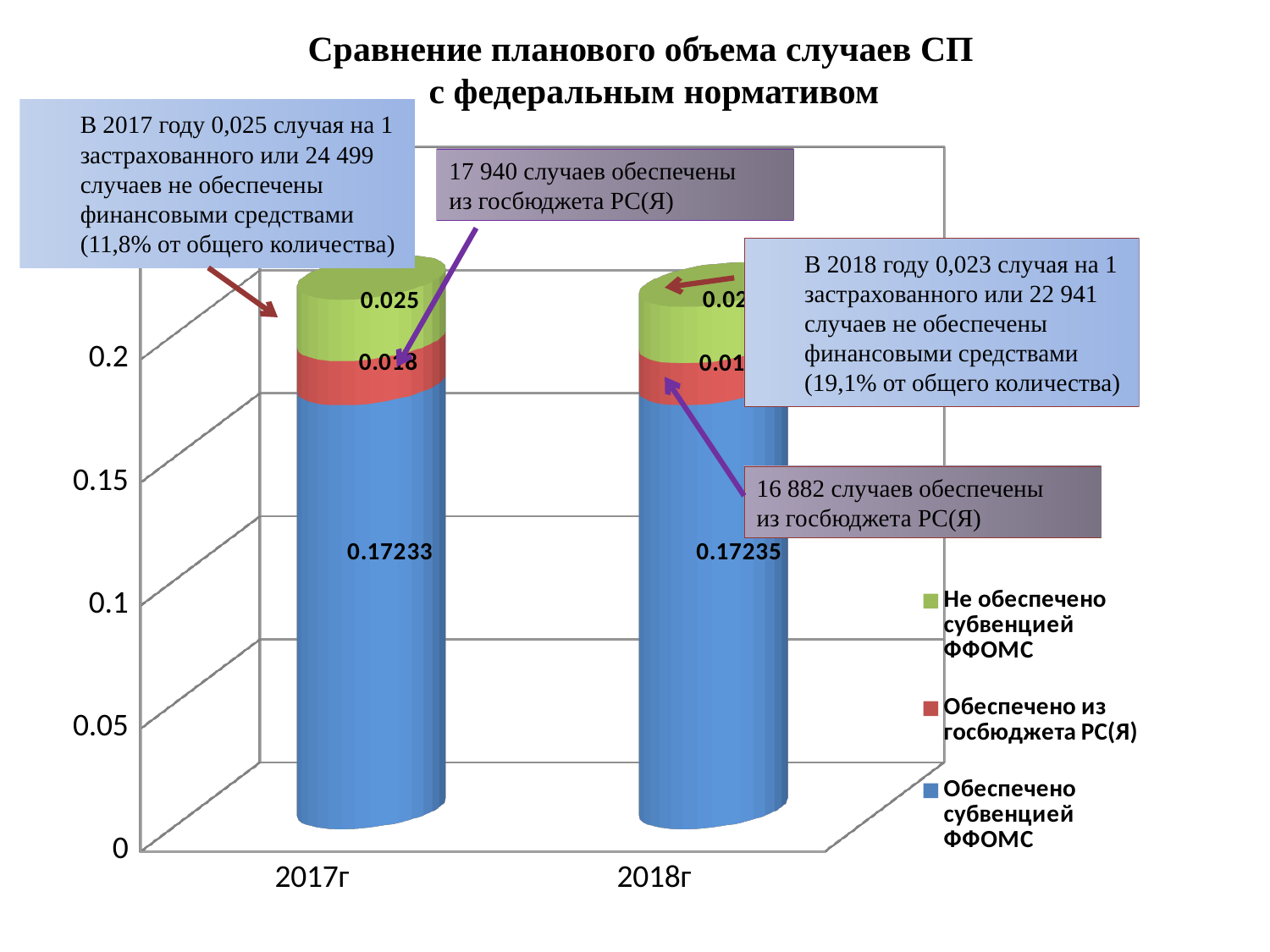

Сравнение планового объема случаев СП
 с федеральным нормативом
	В 2017 году 0,025 случая на 1 застрахованного или 24 499 случаев не обеспечены финансовыми средствами  (11,8% от общего количества)

[unsupported chart]

17 940 случаев обеспечены
из госбюджета РС(Я)
	В 2018 году 0,023 случая на 1 застрахованного или 22 941 случаев не обеспечены финансовыми средствами  (19,1% от общего количества)
16 882 случаев обеспечены
из госбюджета РС(Я)